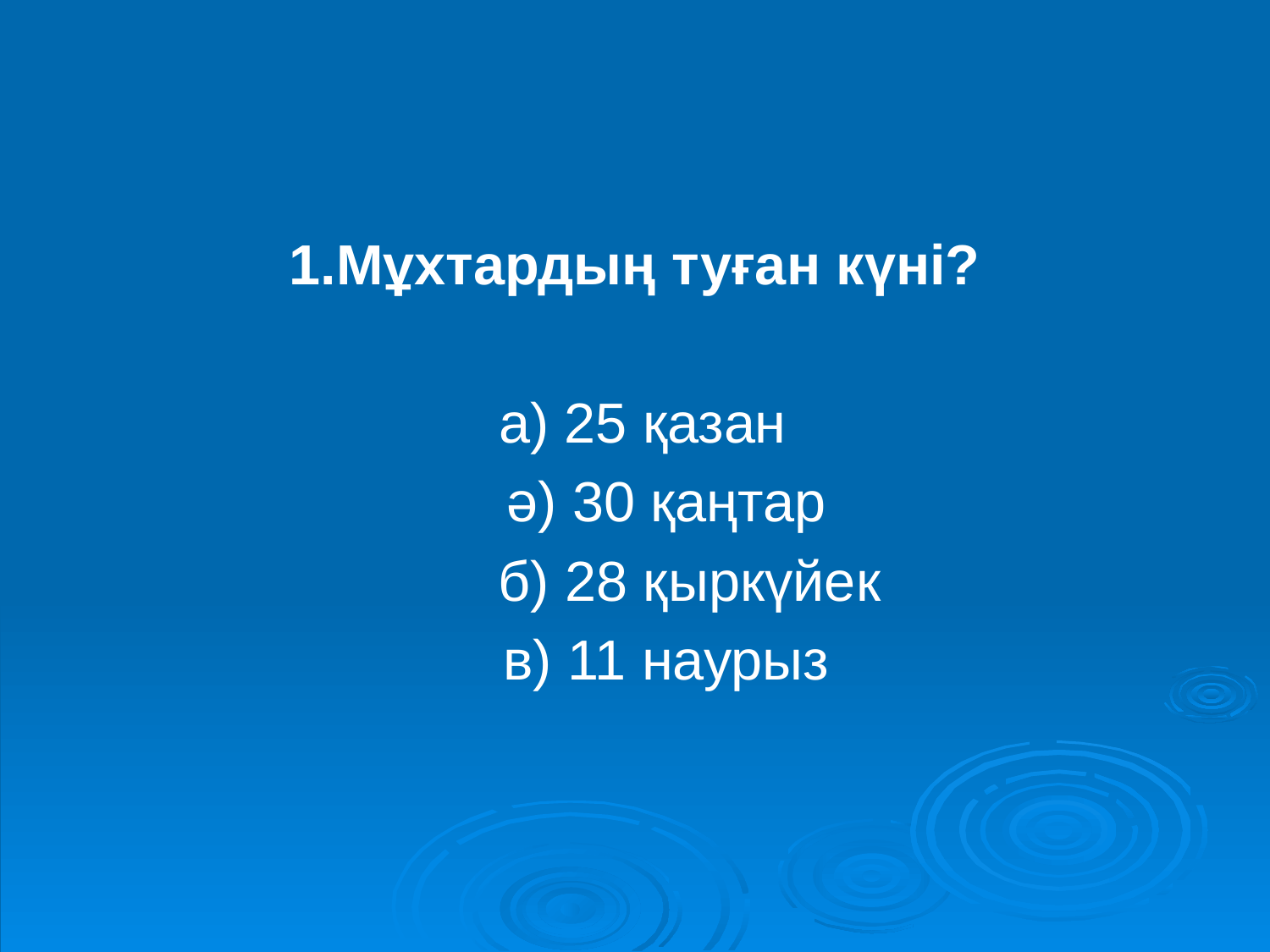

1.Мұхтардың туған күні?

 а) 25 қазан
    ә) 30 қаңтар
       б) 28 қыркүйек
    в) 11 наурыз